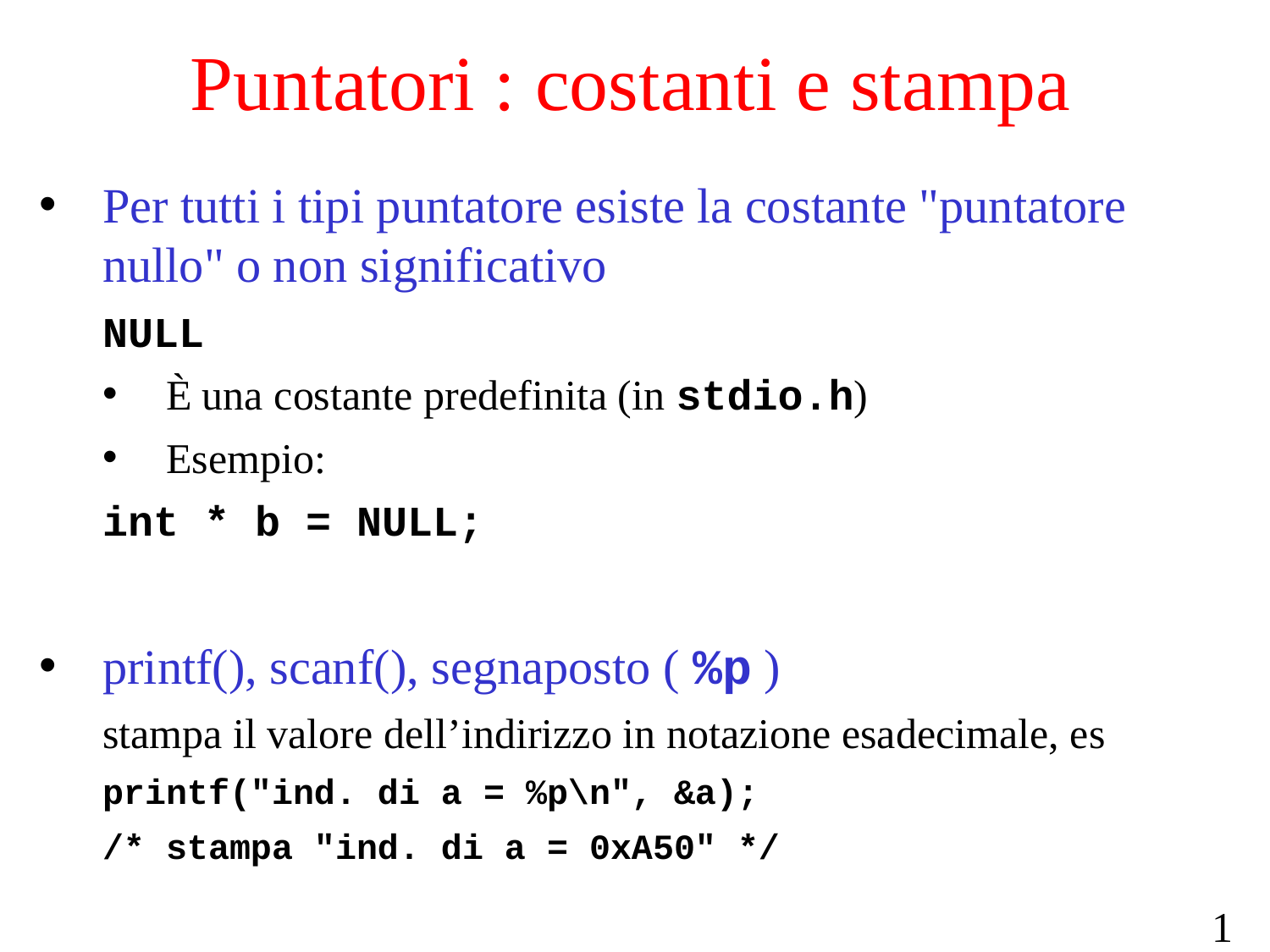

# Puntatori : costanti e stampa
Per tutti i tipi puntatore esiste la costante "puntatore nullo" o non significativo
NULL
È una costante predefinita (in stdio.h)
Esempio:
int * b = NULL;

printf(), scanf(), segnaposto ( %p )
stampa il valore dell’indirizzo in notazione esadecimale, es
printf("ind. di a = %p\n", &a);
/* stampa "ind. di a = 0xA50" */
11